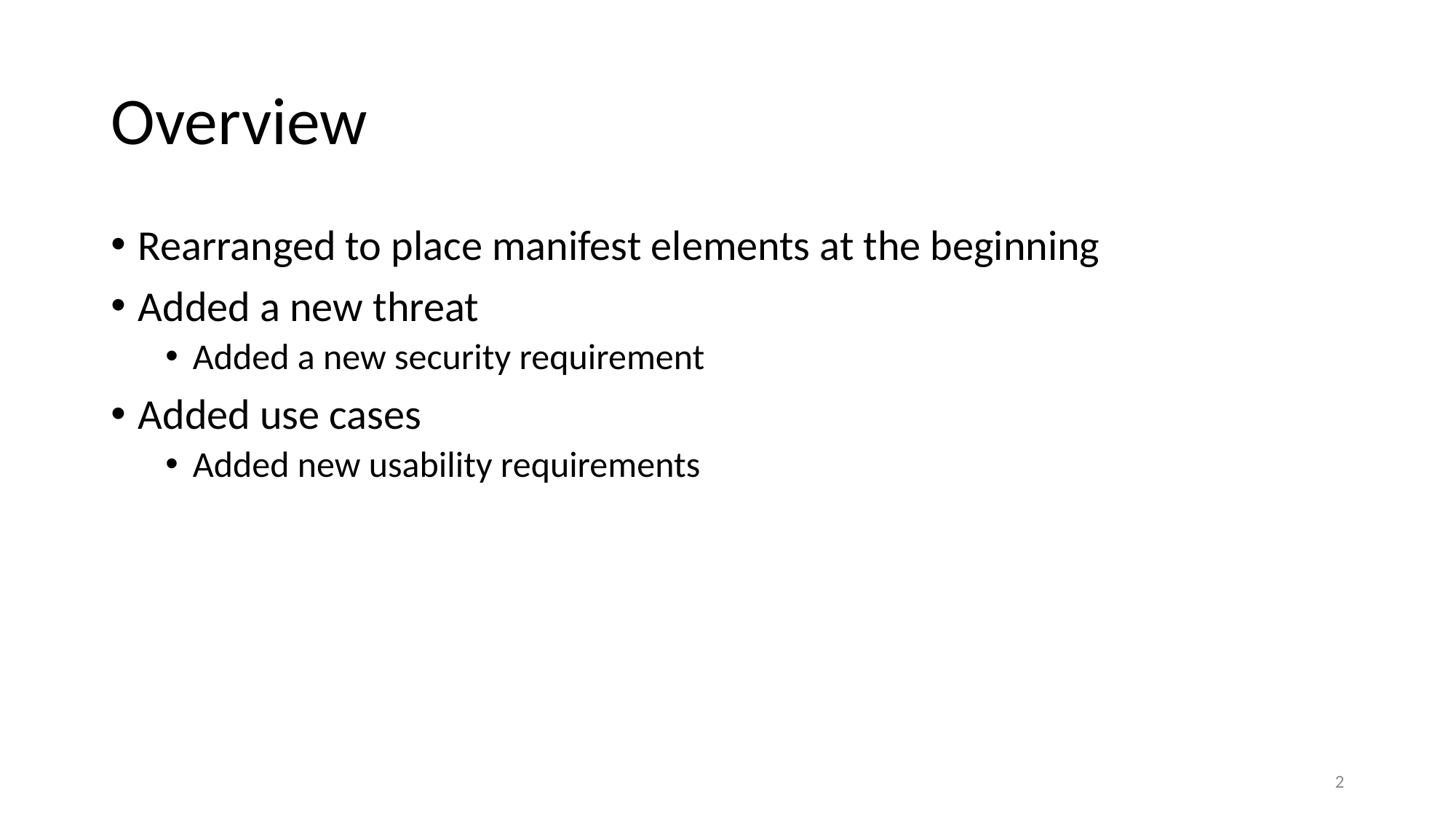

# Overview
Rearranged to place manifest elements at the beginning
Added a new threat
Added a new security requirement
Added use cases
Added new usability requirements
2